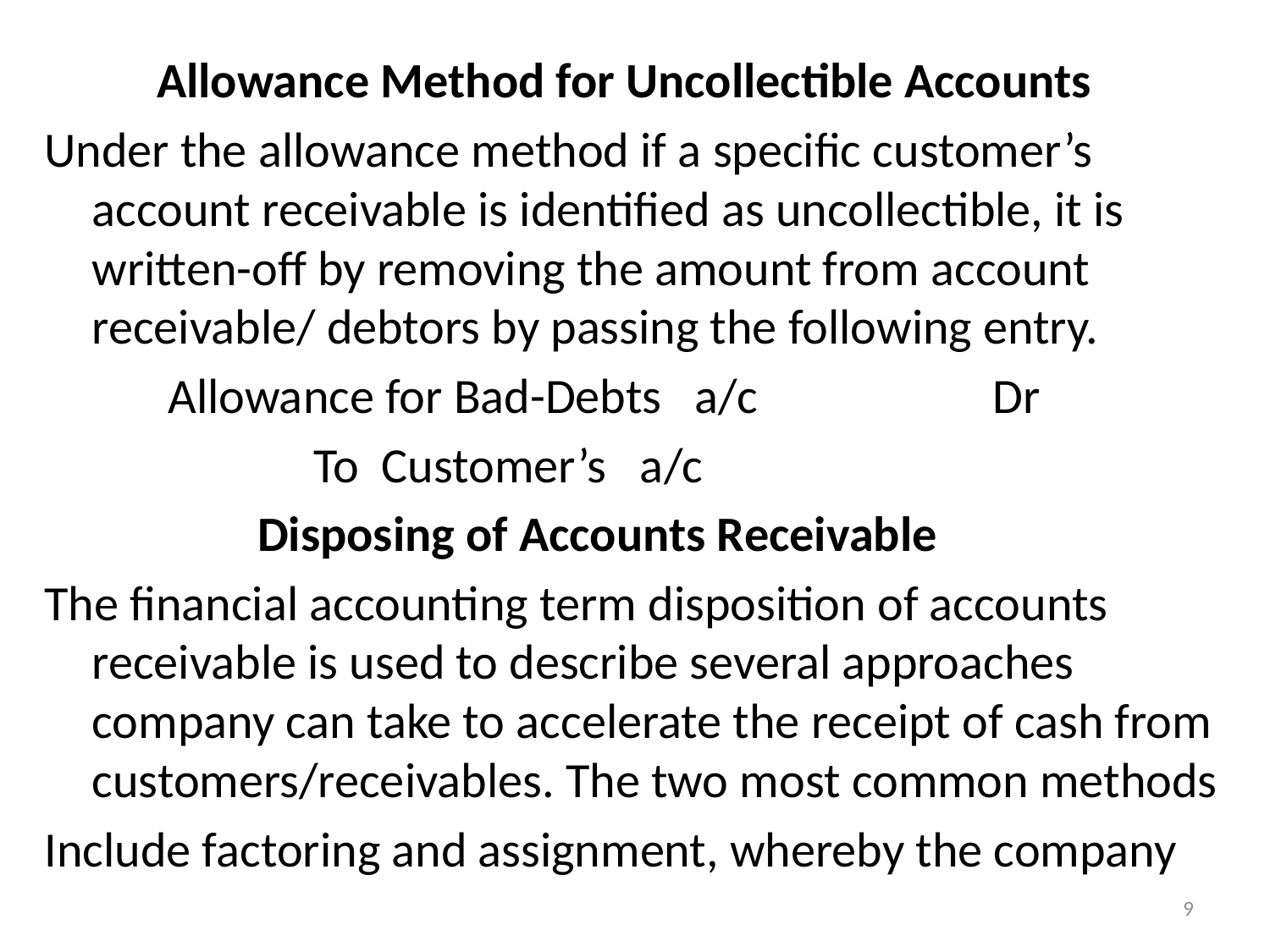

Allowance Method for Uncollectible Accounts
Under the allowance method if a specific customer’s account receivable is identified as uncollectible, it is written-off by removing the amount from account receivable/ debtors by passing the following entry.
           Allowance for Bad-Debts   a/c                     Dr
                        To  Customer’s   a/c
                   Disposing of Accounts Receivable
The financial accounting term disposition of accounts receivable is used to describe several approaches company can take to accelerate the receipt of cash from customers/receivables. The two most common methods
Include factoring and assignment, whereby the company
9